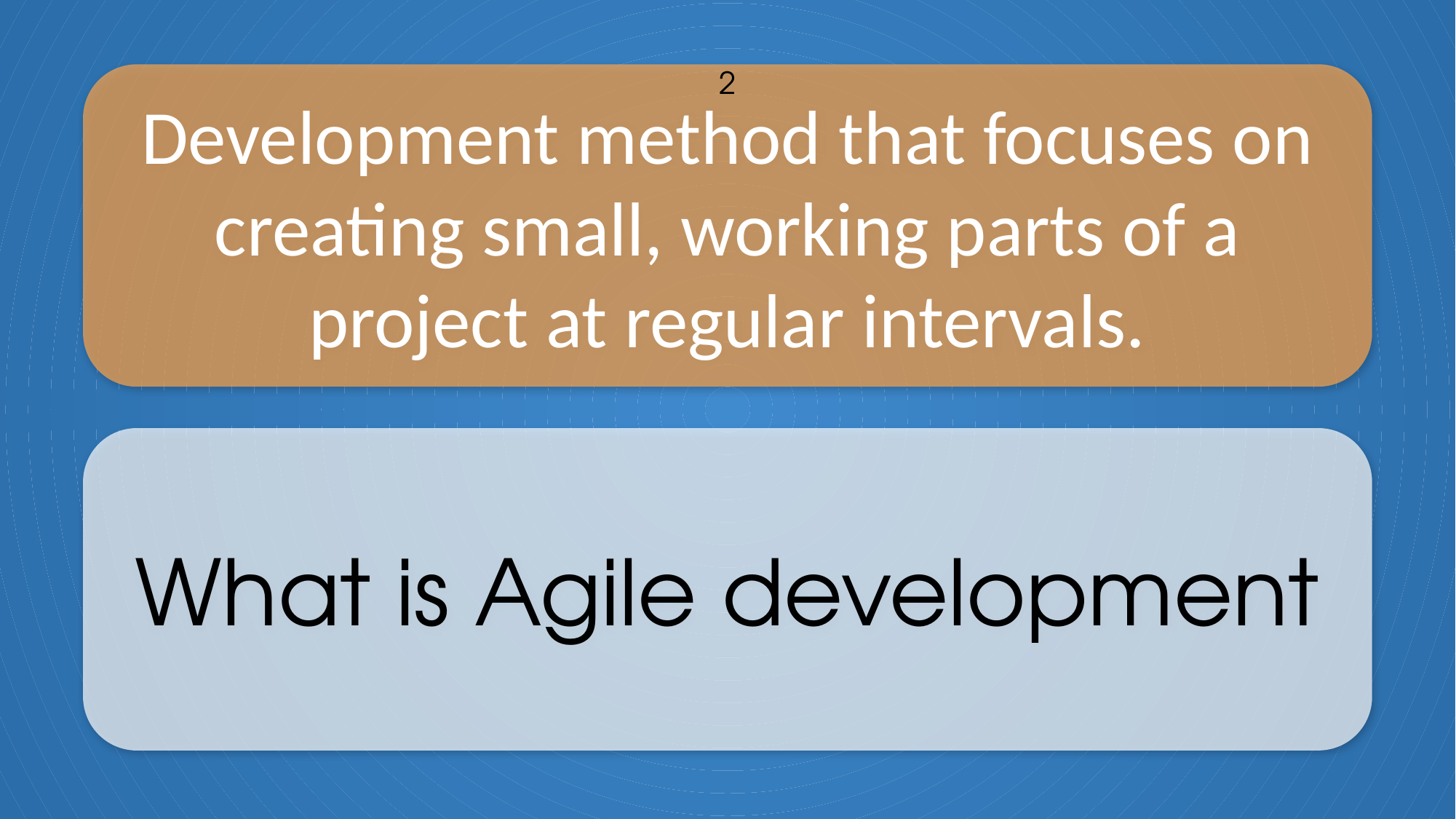

Development method that focuses on creating small, working parts of a project at regular intervals.
2
What is Agile development